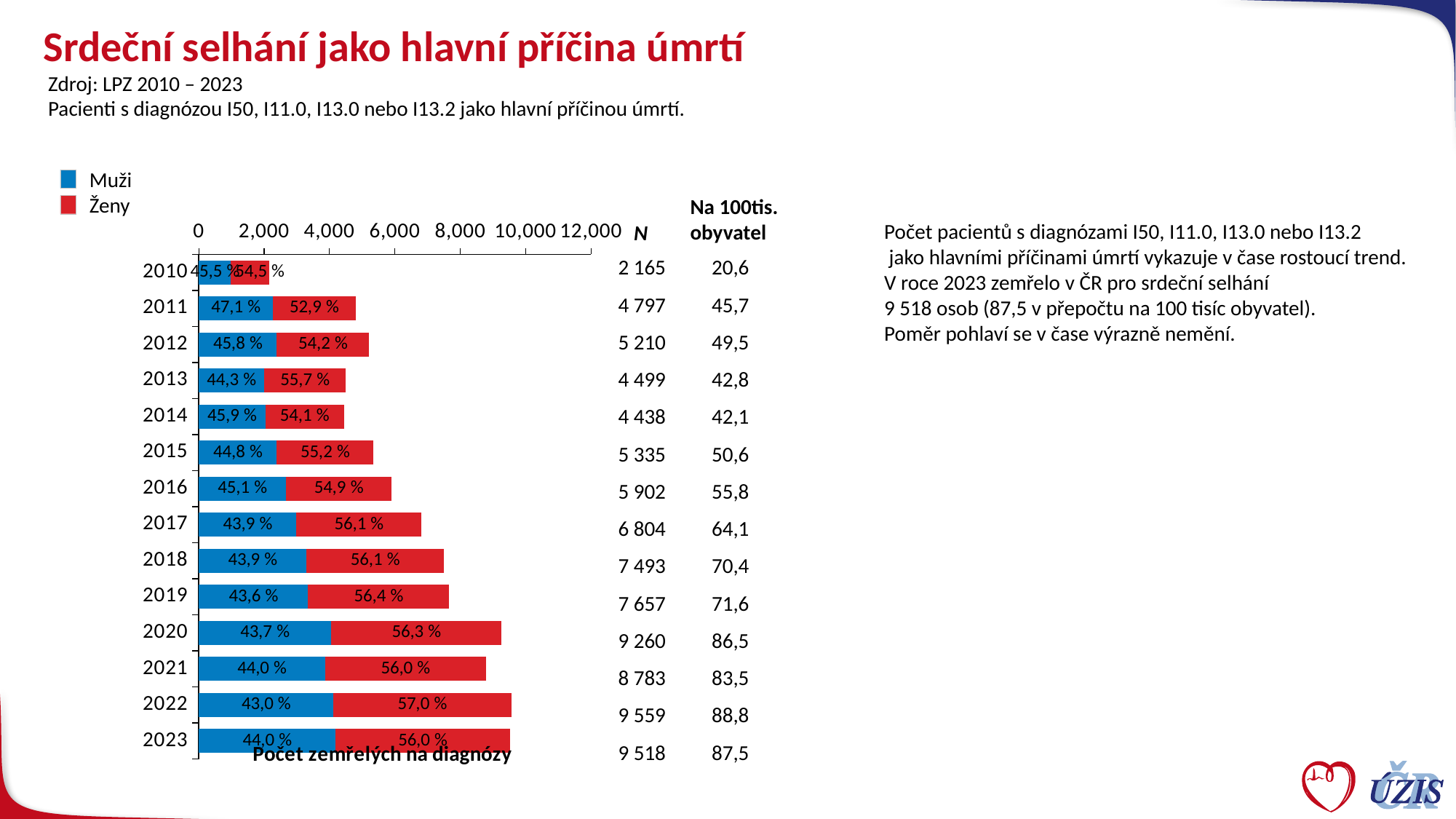

# Srdeční selhání jako hlavní příčina úmrtí
Zdroj: LPZ 2010 – 2023
Pacienti s diagnózou I50, I11.0, I13.0 nebo I13.2 jako hlavní příčinou úmrtí.

### Chart

| Category | Muži | Ženy |
|---|---|---|
| 2010 | 984.0 | 1181.0 |
| 2011 | 2260.0 | 2537.0 |
| 2012 | 2384.0 | 2826.0 |
| 2013 | 1993.0 | 2506.0 |
| 2014 | 2036.0 | 2402.0 |
| 2015 | 2389.0 | 2946.0 |
| 2016 | 2662.0 | 3240.0 |
| 2017 | 2989.0 | 3815.0 |
| 2018 | 3290.0 | 4203.0 |
| 2019 | 3341.0 | 4316.0 |
| 2020 | 4048.0 | 5212.0 |
| 2021 | 3861.0 | 4922.0 |
| 2022 | 4115.0 | 5444.0 |
| 2023 | 4186.0 | 5332.0 |
Muži
Ženy

Na 100tis. obyvatel
Počet pacientů s diagnózami I50, I11.0, I13.0 nebo I13.2
 jako hlavními příčinami úmrtí vykazuje v čase rostoucí trend.
V roce 2023 zemřelo v ČR pro srdeční selhání
9 518 osob (87,5 v přepočtu na 100 tisíc obyvatel).
Poměr pohlaví se v čase výrazně nemění.

N
| 2 165 | 20,6 |
| --- | --- |
| 4 797 | 45,7 |
| 5 210 | 49,5 |
| 4 499 | 42,8 |
| 4 438 | 42,1 |
| 5 335 | 50,6 |
| 5 902 | 55,8 |
| 6 804 | 64,1 |
| 7 493 | 70,4 |
| 7 657 | 71,6 |
| 9 260 | 86,5 |
| 8 783 | 83,5 |
| 9 559 | 88,8 |
| 9 518 | 87,5 |